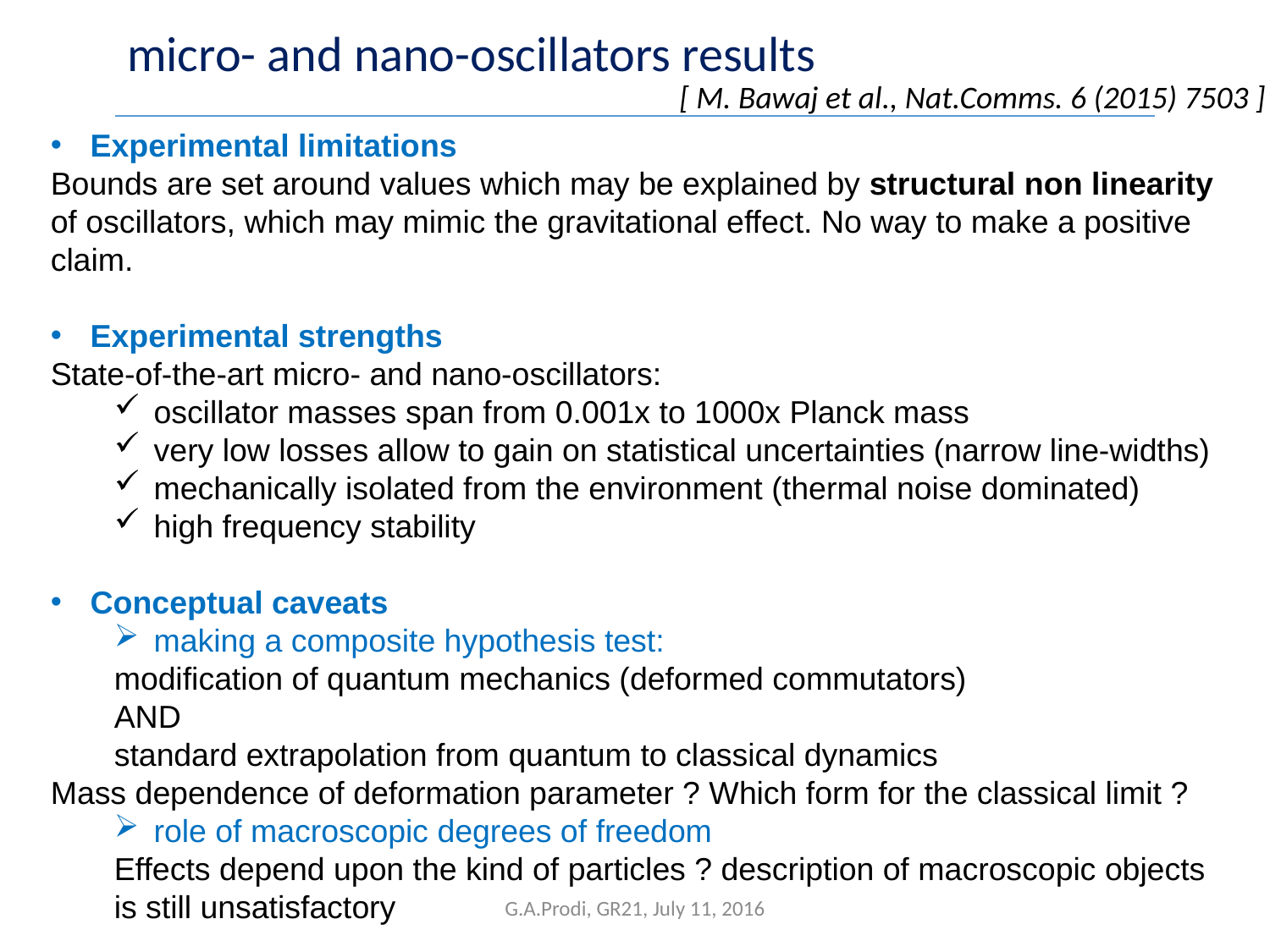

micro- and nano-oscillators results
[ M. Bawaj et al., Nat.Comms. 6 (2015) 7503 ]
Experimental limitations
Bounds are set around values which may be explained by structural non linearity of oscillators, which may mimic the gravitational effect. No way to make a positive claim.

Experimental strengths
State-of-the-art micro- and nano-oscillators:
oscillator masses span from 0.001x to 1000x Planck mass
very low losses allow to gain on statistical uncertainties (narrow line-widths)
mechanically isolated from the environment (thermal noise dominated)
high frequency stability

Conceptual caveats
making a composite hypothesis test:
modification of quantum mechanics (deformed commutators)
AND
standard extrapolation from quantum to classical dynamics
Mass dependence of deformation parameter ? Which form for the classical limit ?
role of macroscopic degrees of freedom
Effects depend upon the kind of particles ? description of macroscopic objects is still unsatisfactory
G.A.Prodi, GR21, July 11, 2016